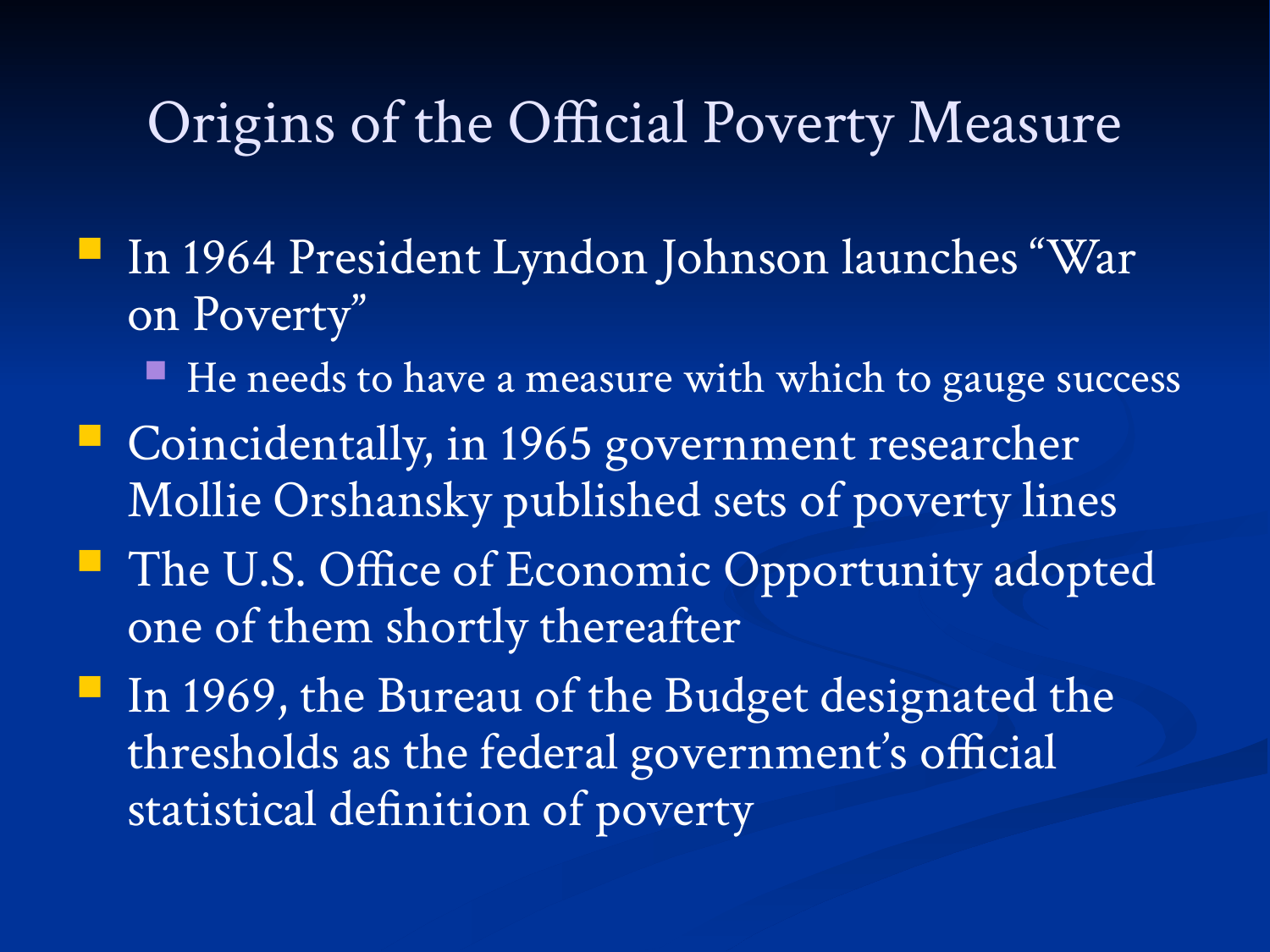

# Origins of the Official Poverty Measure
In 1964 President Lyndon Johnson launches “War on Poverty”
He needs to have a measure with which to gauge success
Coincidentally, in 1965 government researcher Mollie Orshansky published sets of poverty lines
The U.S. Office of Economic Opportunity adopted one of them shortly thereafter
In 1969, the Bureau of the Budget designated the thresholds as the federal government’s official statistical definition of poverty